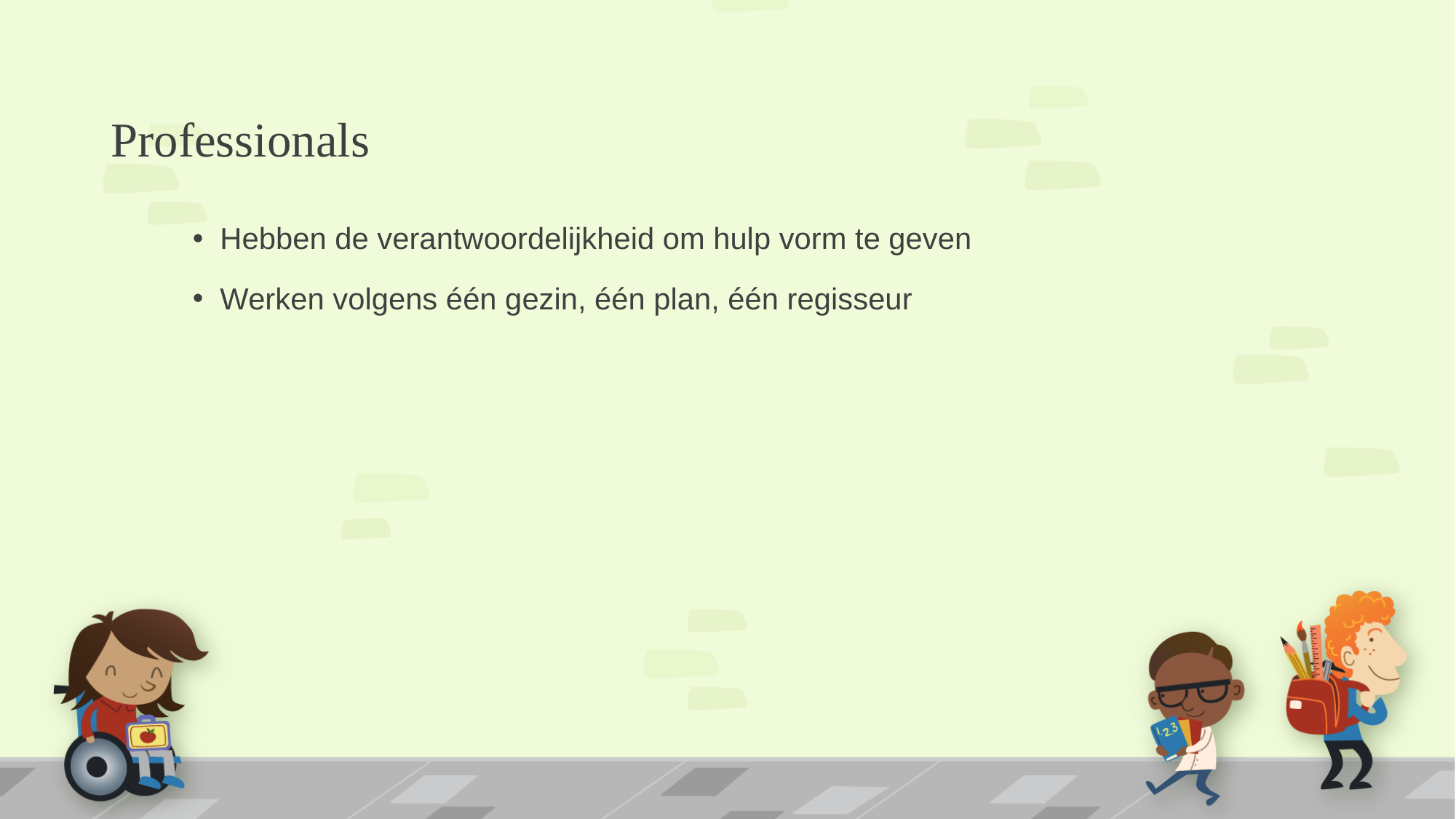

# Professionals
Hebben de verantwoordelijkheid om hulp vorm te geven
Werken volgens één gezin, één plan, één regisseur